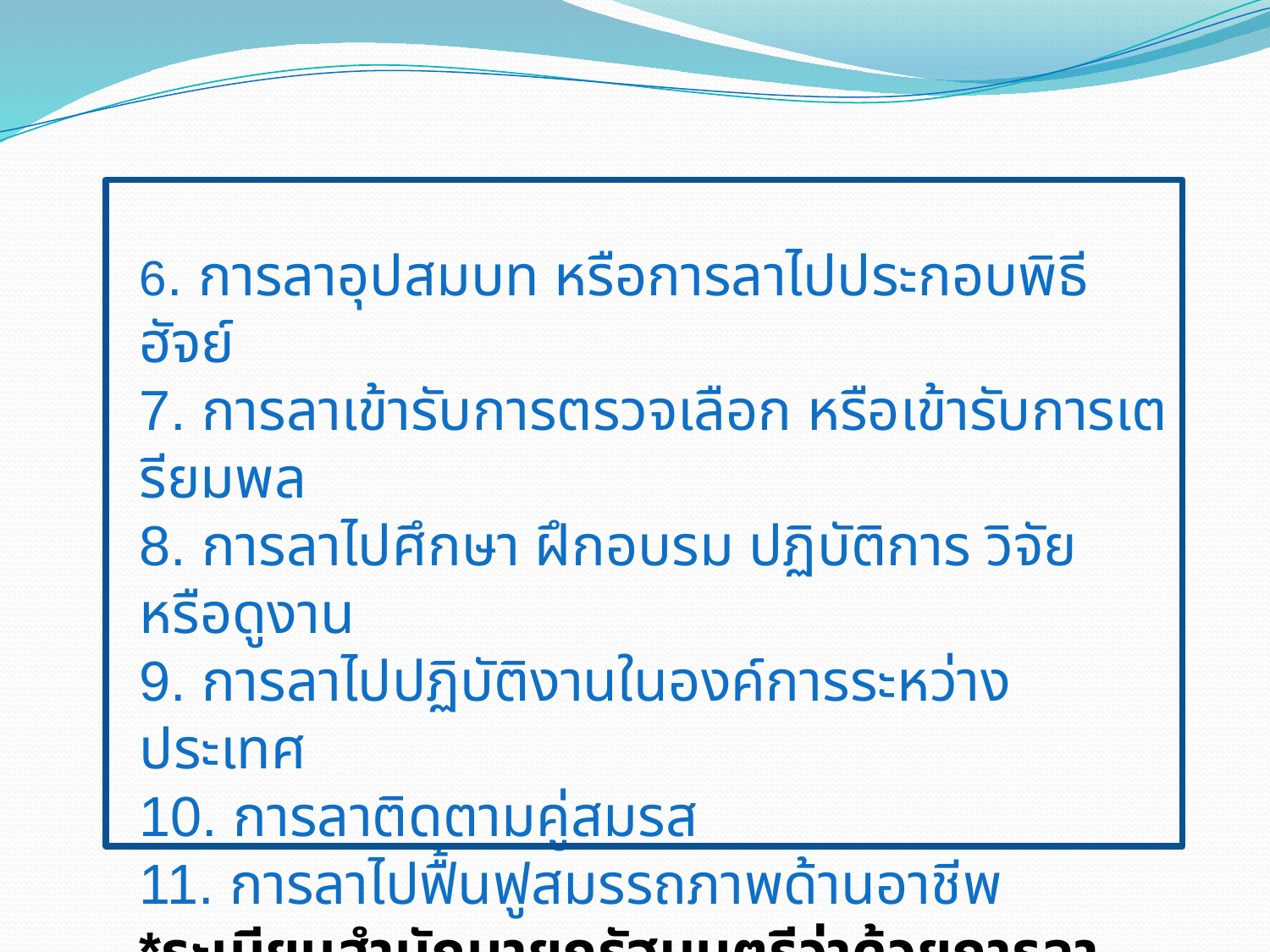

6. การลาอุปสมบท หรือการลาไปประกอบพิธีฮัจย์
7. การลาเข้ารับการตรวจเลือก หรือเข้ารับการเตรียมพล
8. การลาไปศึกษา ฝึกอบรม ปฏิบัติการ วิจัย หรือดูงาน
9. การลาไปปฏิบัติงานในองค์การระหว่างประเทศ
10. การลาติดตามคู่สมรส
11. การลาไปฟื้นฟูสมรรถภาพด้านอาชีพ
*ระเบียบสำนักนายกรัฐมนตรีว่าด้วยการลาของข้าราชการ พ.ศ. 2555 ประกาศใช้เมื่อวันที่ 25 มกราคม 2555